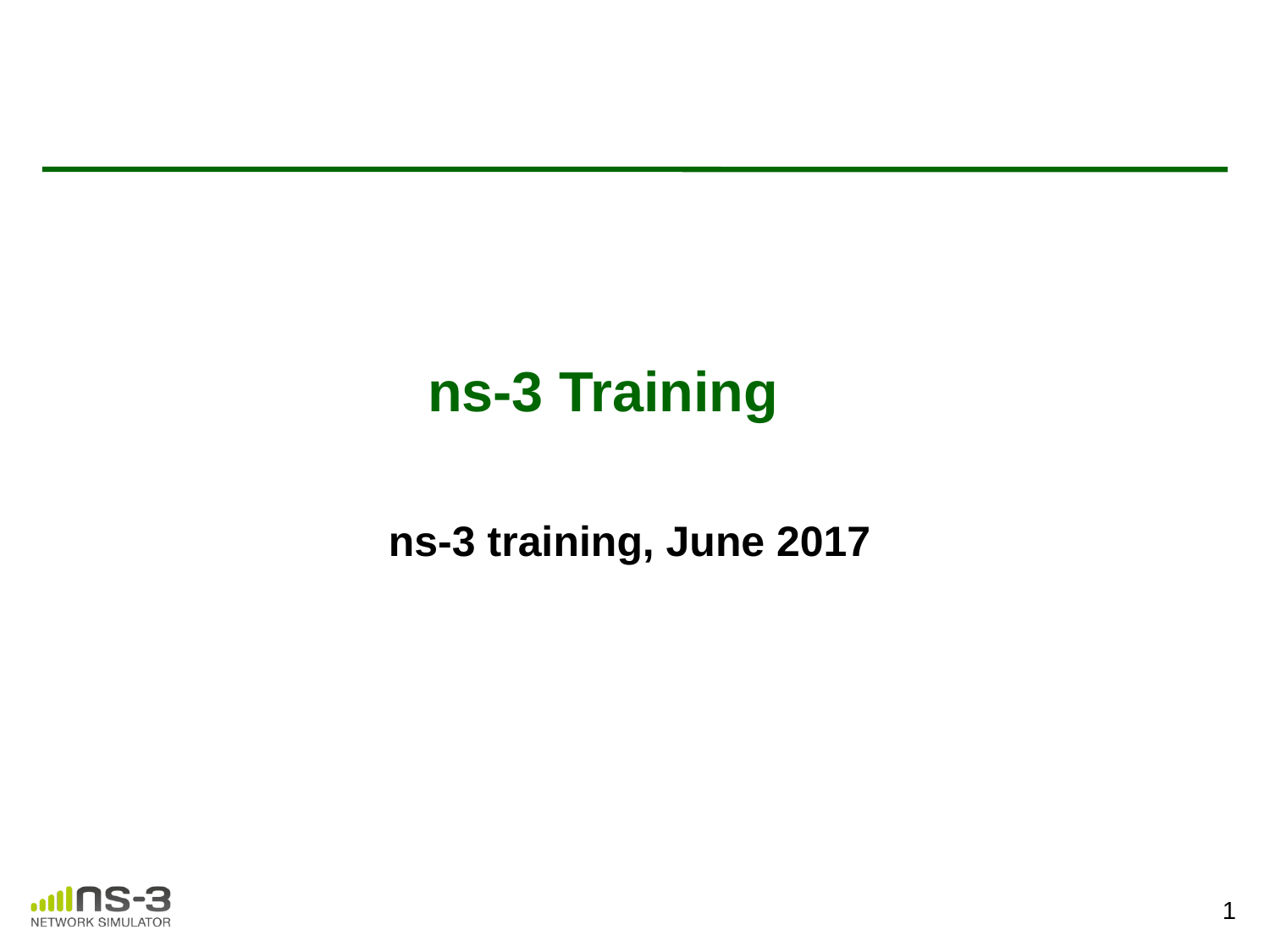

ns-3 Training

ns-3 training, June 2017
1